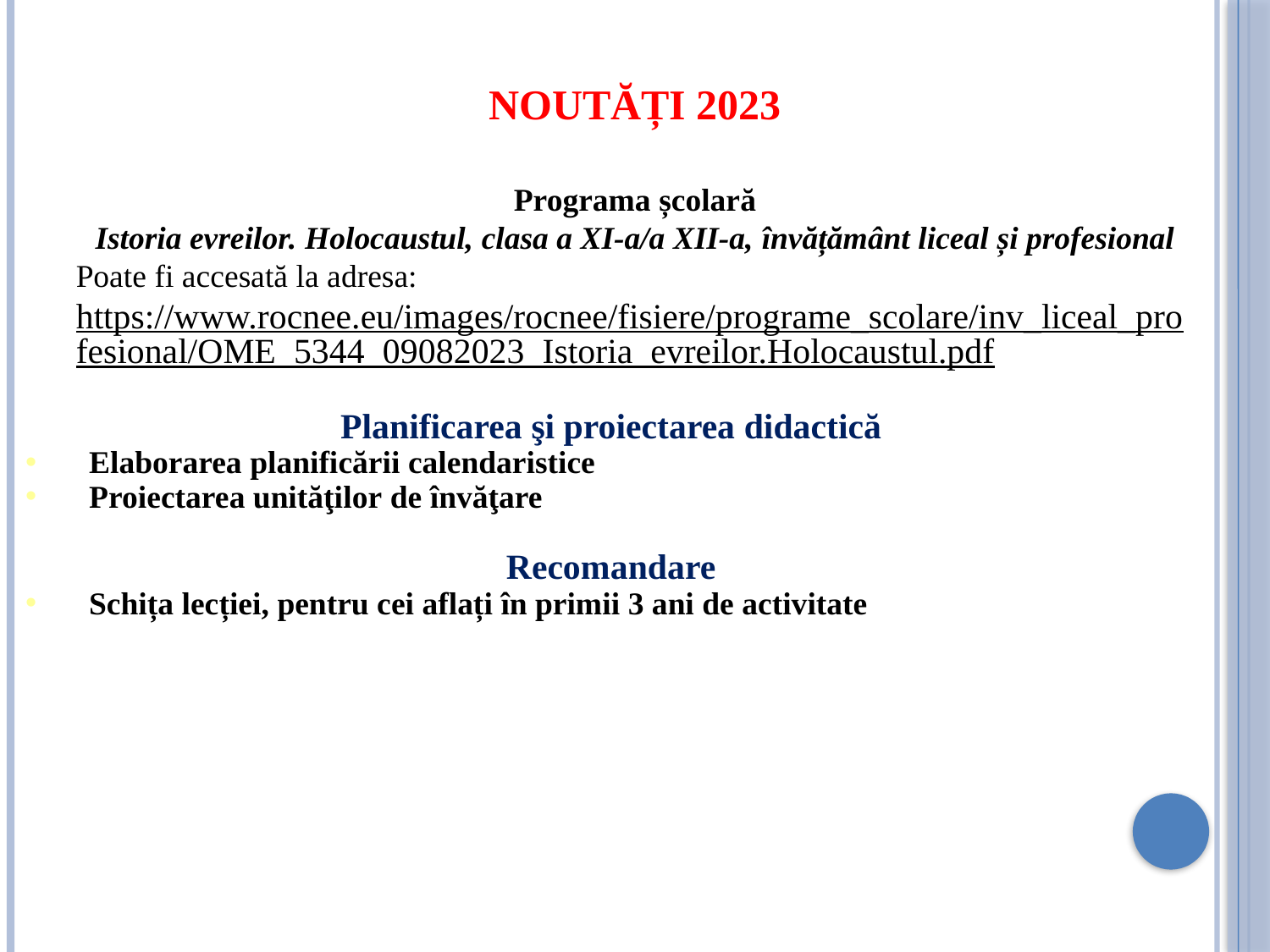

NOUTĂȚI 2023

Programa școlară
Istoria evreilor. Holocaustul, clasa a XI-a/a XII-a, învățământ liceal și profesional
Poate fi accesată la adresa:
https://www.rocnee.eu/images/rocnee/fisiere/programe_scolare/inv_liceal_profesional/OME_5344_09082023_Istoria_evreilor.Holocaustul.pdf
Planificarea şi proiectarea didactică
Elaborarea planificării calendaristice
Proiectarea unităţilor de învăţare

Recomandare
Schița lecției, pentru cei aflați în primii 3 ani de activitate